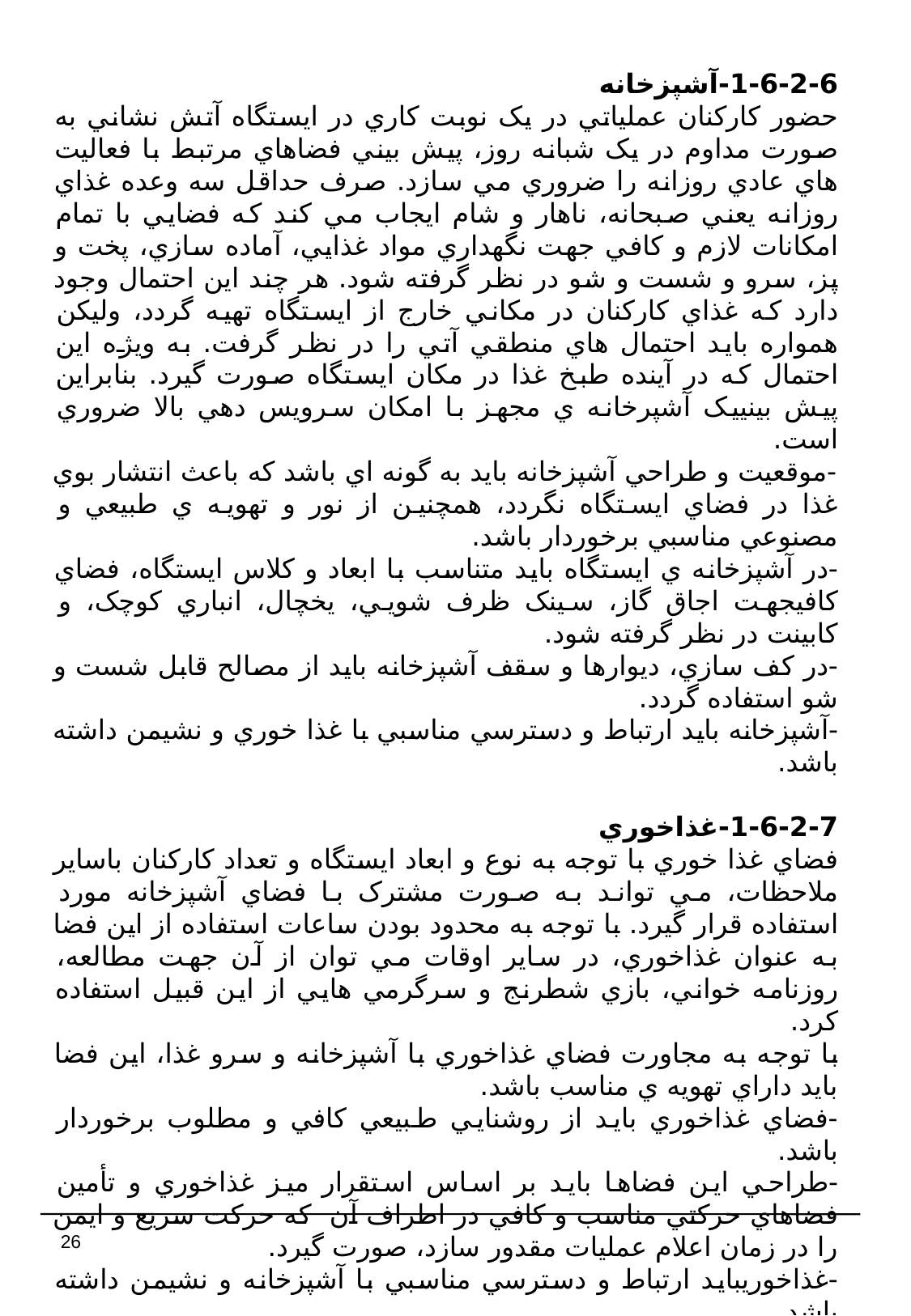

1-6-2-6-آشپزخانه
حضور کارکنان عملياتي در يک نوبت کاري در ايستگاه آتش نشاني به صورت مداوم در يک شبانه روز، پيش بيني فضاهاي مرتبط با فعاليت هاي عادي روزانه را ضروري مي سازد. صرف حداقل سه وعده غذاي روزانه يعني صبحانه، ناهار و شام ايجاب مي کند که فضايي با تمام امکانات لازم و کافي جهت نگهداري مواد غذايي، آماده سازي، پخت و پز، سرو و شست و شو در نظر گرفته شود. هر چند اين احتمال وجود دارد که غذاي کارکنان در مکاني خارج از ايستگاه تهيه گردد، وليکن همواره بايد احتمال هاي منطقي آتي را در نظر گرفت. به ويژه اين احتمال که در آينده طبخ غذا در مکان ايستگاه صورت گيرد. بنابراين پيش بينييک آشپرخانه ي مجهز با امکان سرويس دهي بالا ضروري است.
-موقعيت و طراحي آشپزخانه بايد به گونه اي باشد که باعث انتشار بوي غذا در فضاي ايستگاه نگردد، همچنين از نور و تهويه ي طبيعي و مصنوعي مناسبي برخوردار باشد.
-در آشپزخانه ي ايستگاه بايد متناسب با ابعاد و کلاس ايستگاه، فضاي کافيجهت اجاق گاز، سينک ظرف شويي، يخچال، انباري کوچک، و کابينت در نظر گرفته شود.
-در کف سازي، ديوارها و سقف آشپزخانه بايد از مصالح قابل شست و شو استفاده گردد.
-آشپزخانه بايد ارتباط و دسترسي مناسبي با غذا خوري و نشيمن داشته باشد.

1-6-2-7-غذاخوري
فضاي غذا خوري با توجه به نوع و ابعاد ايستگاه و تعداد کارکنان باساير ملاحظات، مي تواند به صورت مشترک با فضاي آشپزخانه مورد استفاده قرار گيرد. با توجه به محدود بودن ساعات استفاده از اين فضا به عنوان غذاخوري، در ساير اوقات مي توان از آن جهت مطالعه، روزنامه خواني، بازي شطرنج و سرگرمي هايي از اين قبيل استفاده کرد.
با توجه به مجاورت فضاي غذاخوري با آشپزخانه و سرو غذا، اين فضا بايد داراي تهويه ي مناسب باشد.
-فضاي غذاخوري بايد از روشنايي طبيعي کافي و مطلوب برخوردار باشد.
-طراحي اين فضاها بايد بر اساس استقرار ميز غذاخوري و تأمين فضاهاي حرکتي مناسب و کافي در اطراف آن  که حرکت سريع و ايمن را در زمان اعلام عمليات مقدور سازد، صورت گيرد.
-غذاخوريبايد ارتباط و دسترسي مناسبي با آشپزخانه و نشيمن داشته باشد.

1-6-2-8-فضاي آموزشي
آموزش در ايستگاه هاي آتش نشاني در دو حوزه ي مختلف صورت مي گيرد:
1-آموزش نظري کارکنان عملياتي که بخشي از فعاليت ثابت و روزانه ي کارکنان محسوب مي گردد.
2-آموزش نظري عمومي که به عنوان اقدامي پيشگيرانه به آموزش اصناف و اقشار مختلف جامعه از جمله دانش آموزان، کارمندان، کارگران، زنان خانه دار و ... مبادرت مي کند.

26